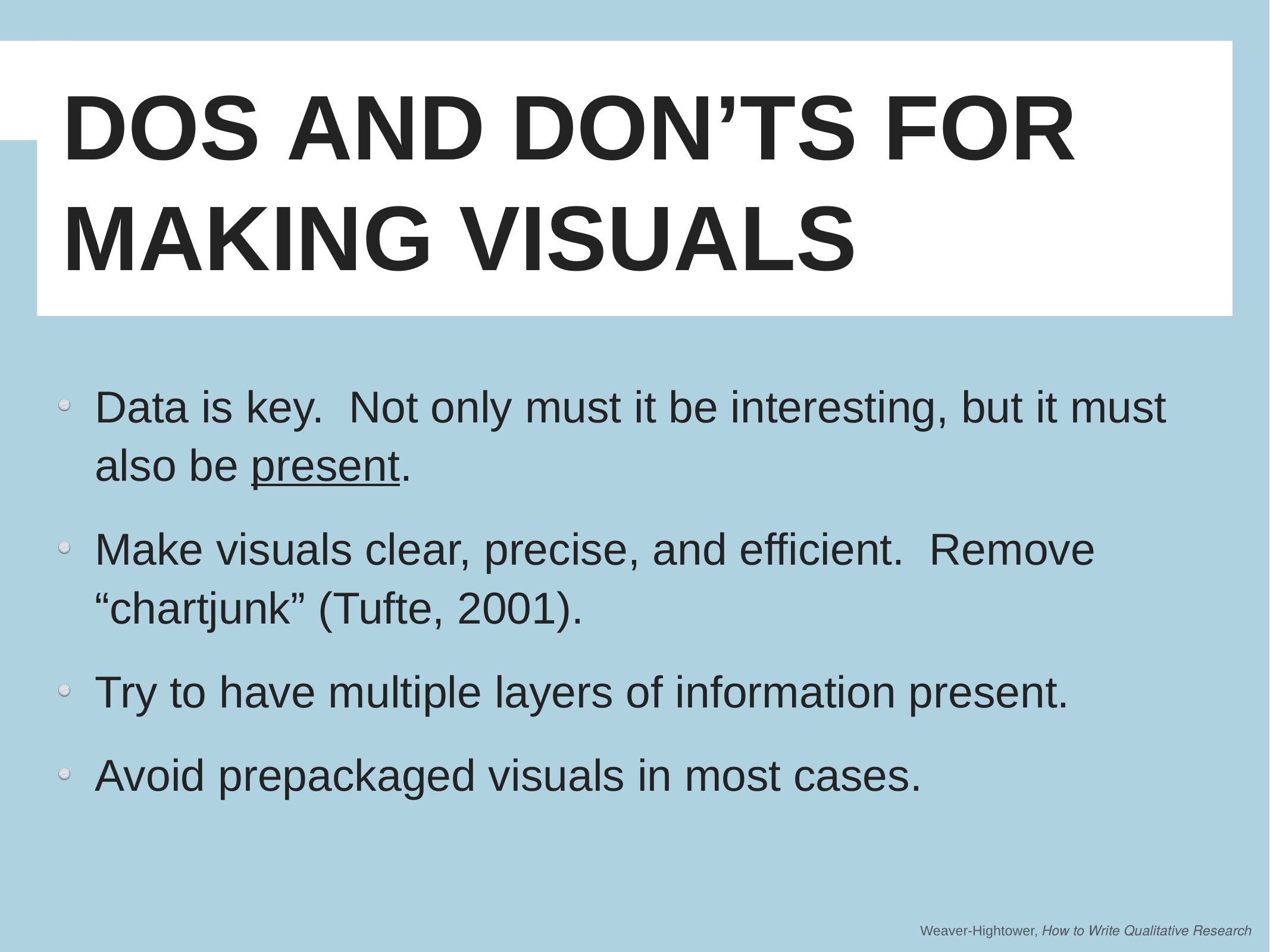

# Dos and don’ts for Making Visuals
Data is key.  Not only must it be interesting, but it must also be present.
Make visuals clear, precise, and efficient.  Remove “chartjunk” (Tufte, 2001).
Try to have multiple layers of information present.
Avoid prepackaged visuals in most cases.